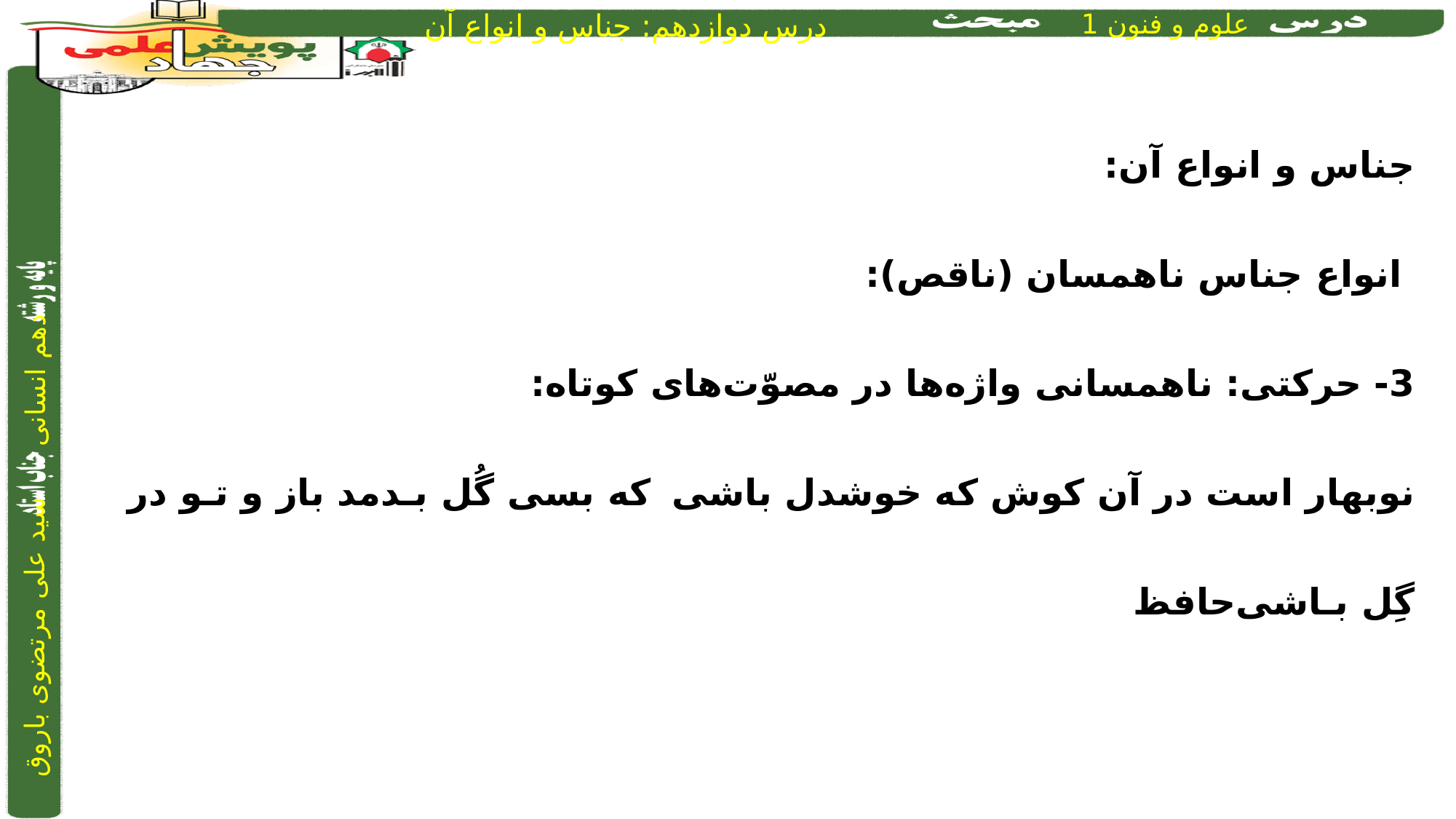

جناس و انواع آن:
 انواع جناس ناهمسان (ناقص):
3- حرکتی: ناهمسانی واژه‌ها در مصوّت‌های کوتاه:
نوبهار است در آن کوش که خوشدل باشی		که بسی گُل بـدمد باز و تـو در گِل بـاشی	حافظ